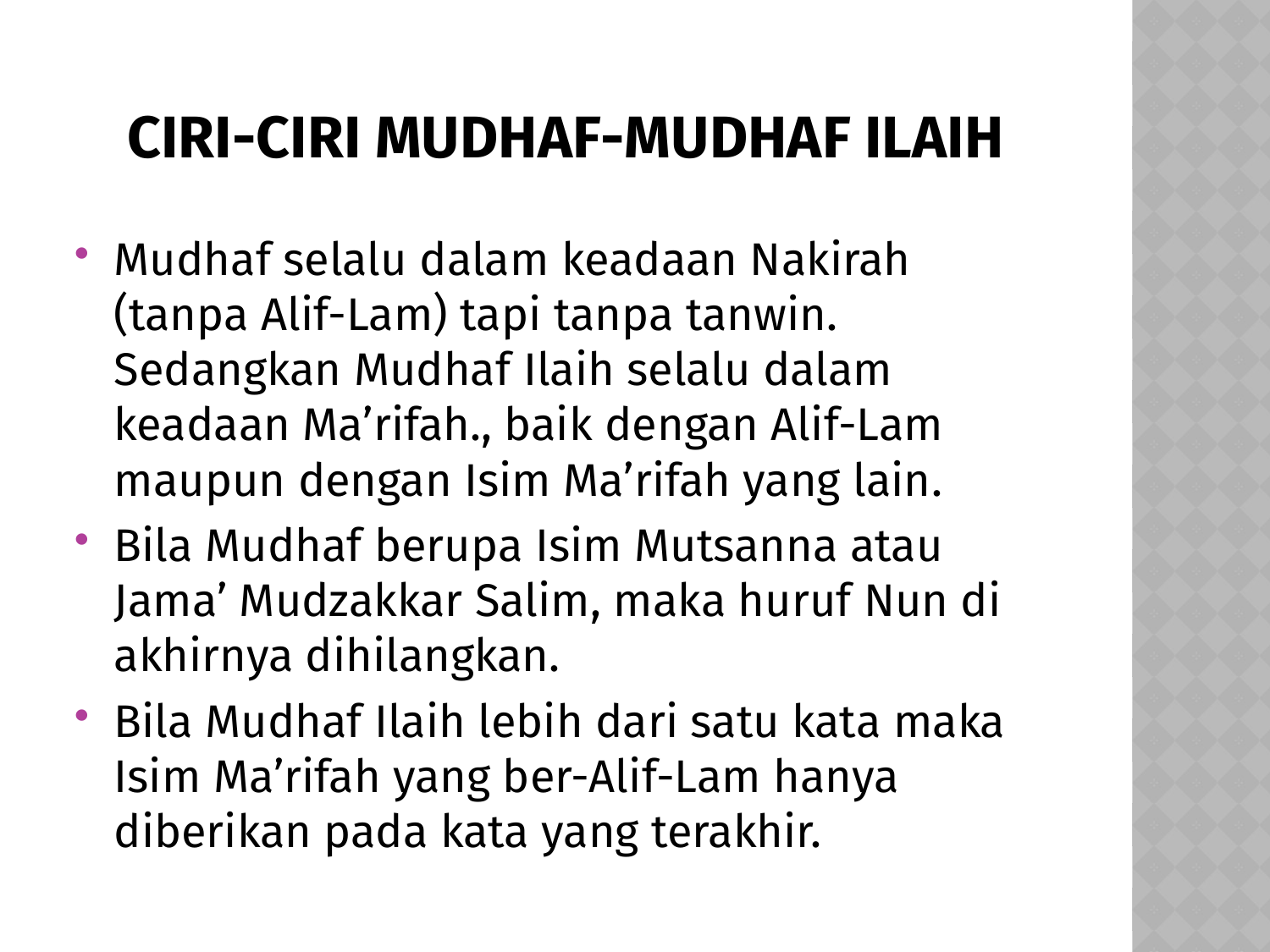

# CIRI-CIRI MUDHAF-MUDHAF ILAiH
Mudhaf selalu dalam keadaan Nakirah (tanpa Alif-Lam) tapi tanpa tanwin. Sedangkan Mudhaf Ilaih selalu dalam keadaan Ma’rifah., baik dengan Alif-Lam maupun dengan Isim Ma’rifah yang lain.
Bila Mudhaf berupa Isim Mutsanna atau Jama’ Mudzakkar Salim, maka huruf Nun di akhirnya dihilangkan.
Bila Mudhaf Ilaih lebih dari satu kata maka Isim Ma’rifah yang ber-Alif-Lam hanya diberikan pada kata yang terakhir.